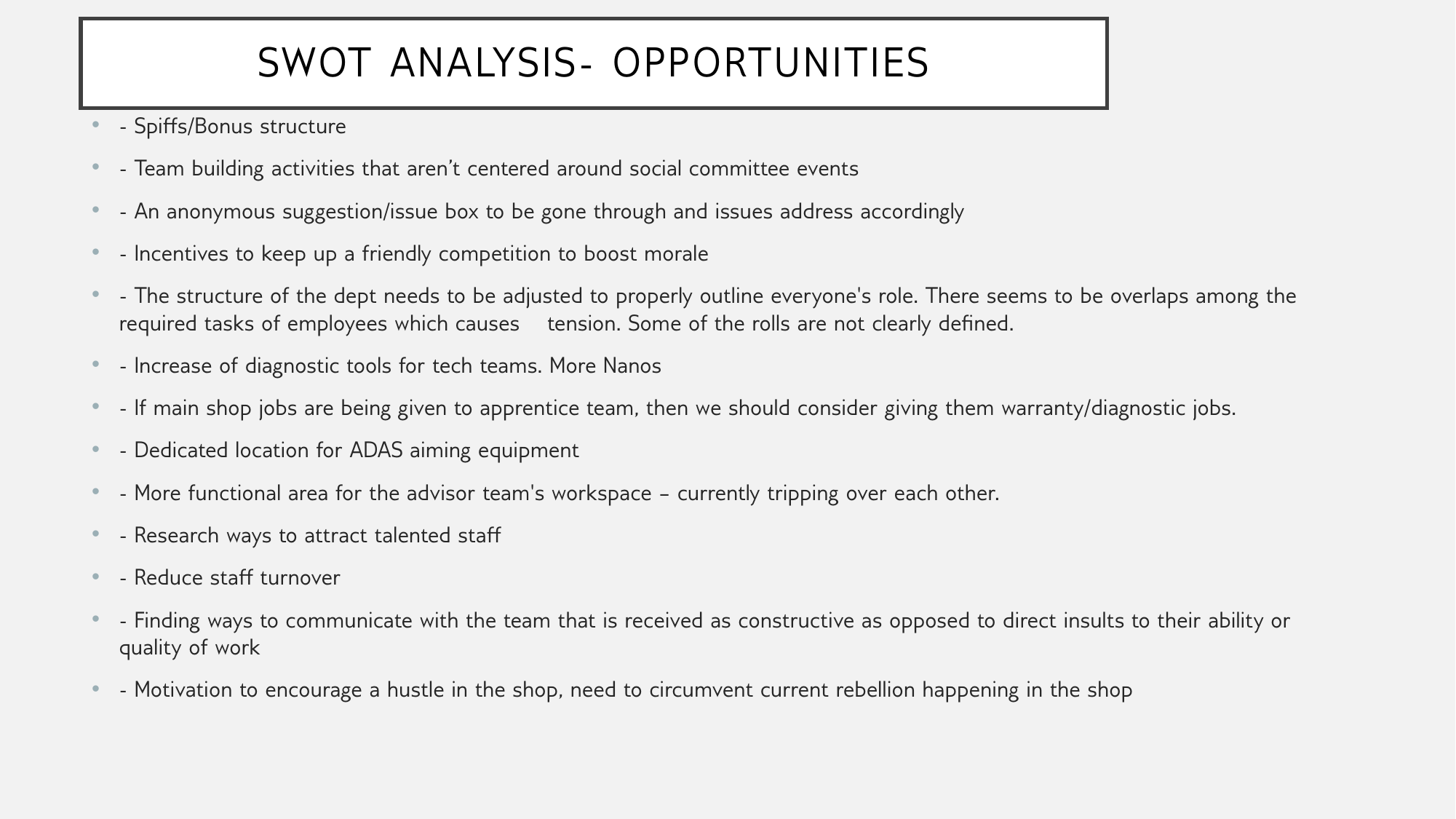

# SWOT Analysis- Opportunities
- Spiffs/Bonus structure
- Team building activities that aren’t centered around social committee events
- An anonymous suggestion/issue box to be gone through and issues address accordingly
- Incentives to keep up a friendly competition to boost morale
- The structure of the dept needs to be adjusted to properly outline everyone's role. There seems to be overlaps among the required tasks of employees which causes    tension. Some of the rolls are not clearly defined.
- Increase of diagnostic tools for tech teams. More Nanos
- If main shop jobs are being given to apprentice team, then we should consider giving them warranty/diagnostic jobs.
- Dedicated location for ADAS aiming equipment
- More functional area for the advisor team's workspace – currently tripping over each other.
- Research ways to attract talented staff
- Reduce staff turnover
- Finding ways to communicate with the team that is received as constructive as opposed to direct insults to their ability or quality of work
- Motivation to encourage a hustle in the shop, need to circumvent current rebellion happening in the shop